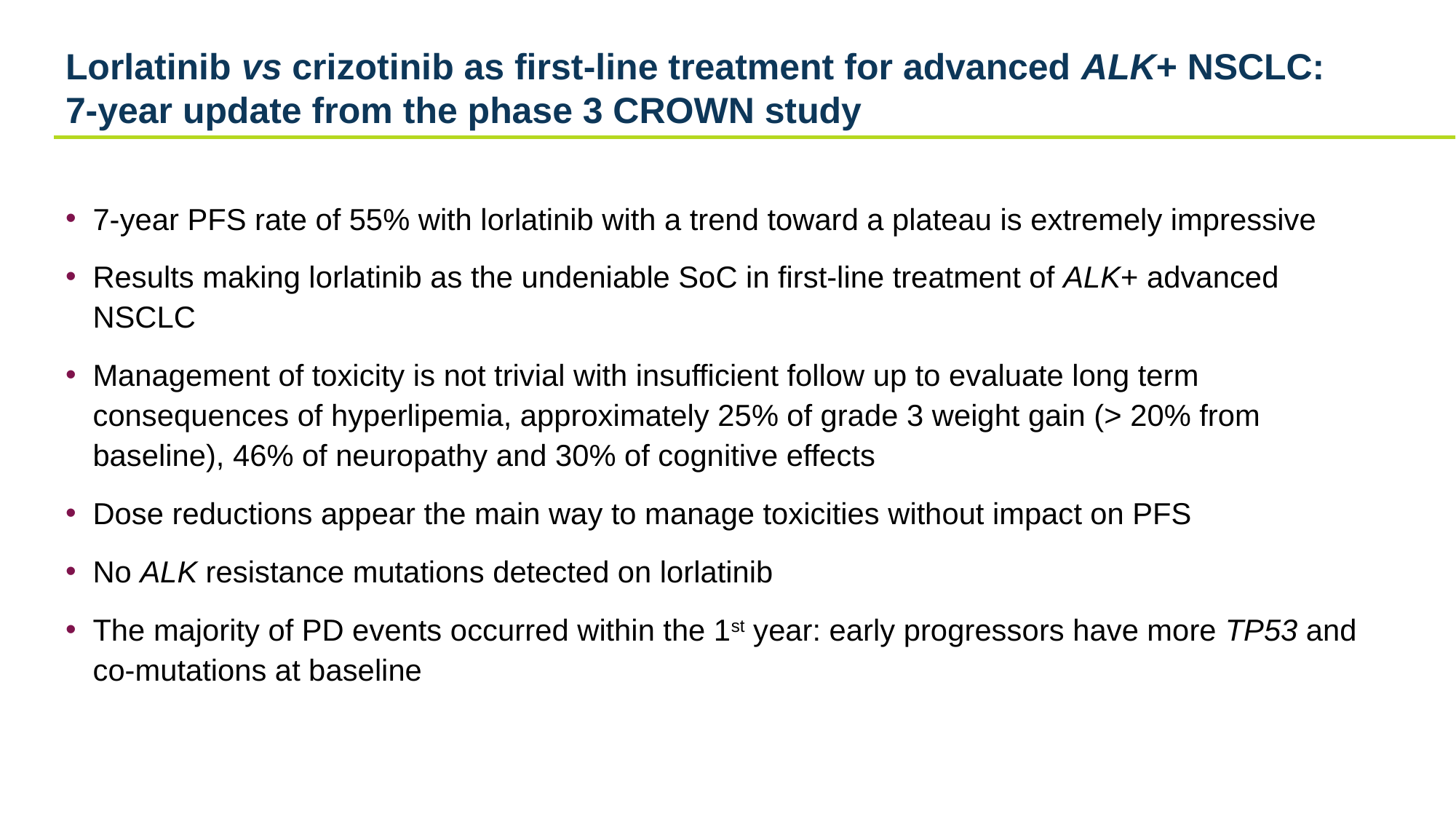

# Lorlatinib vs crizotinib as first-line treatment for advanced ALK+ NSCLC: 7-year update from the phase 3 CROWN study
7-year PFS rate of 55% with lorlatinib with a trend toward a plateau is extremely impressive
Results making lorlatinib as the undeniable SoC in first-line treatment of ALK+ advanced NSCLC
Management of toxicity is not trivial with insufficient follow up to evaluate long term consequences of hyperlipemia, approximately 25% of grade 3 weight gain (> 20% from baseline), 46% of neuropathy and 30% of cognitive effects
Dose reductions appear the main way to manage toxicities without impact on PFS
No ALK resistance mutations detected on lorlatinib
The majority of PD events occurred within the 1st year: early progressors have more TP53 and co-mutations at baseline